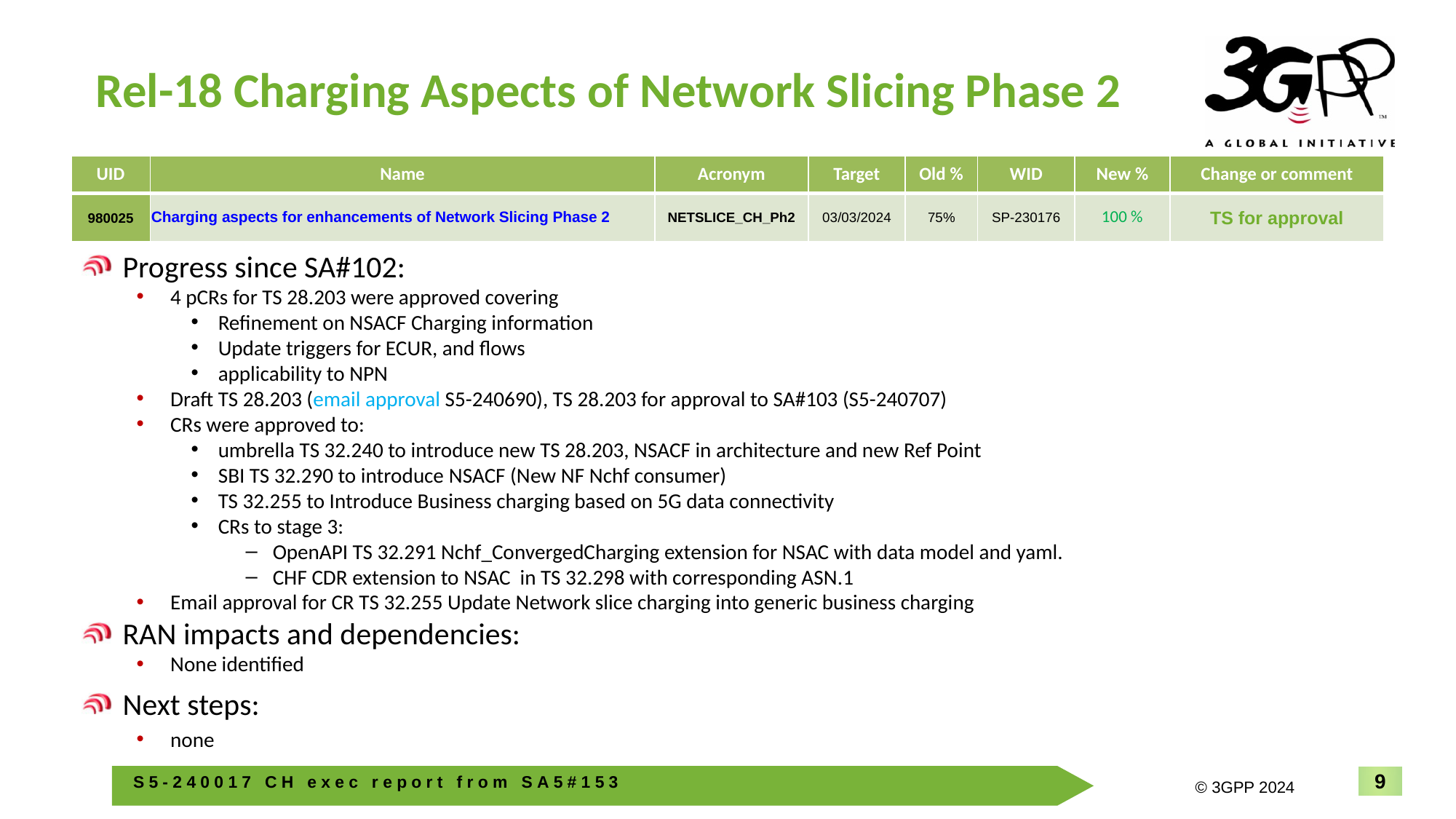

# Rel-18 Charging Aspects of Network Slicing Phase 2
| UID | Name | Acronym | Target | Old % | WID | New % | Change or comment |
| --- | --- | --- | --- | --- | --- | --- | --- |
| 980025 | Charging aspects for enhancements of Network Slicing Phase 2 | NETSLICE\_CH\_Ph2 | 03/03/2024 | 75% | SP-230176 | 100 % | TS for approval |
Progress since SA#102:
4 pCRs for TS 28.203 were approved covering
Refinement on NSACF Charging information
Update triggers for ECUR, and flows
applicability to NPN
Draft TS 28.203 (email approval S5-240690), TS 28.203 for approval to SA#103 (S5-240707)
CRs were approved to:
umbrella TS 32.240 to introduce new TS 28.203, NSACF in architecture and new Ref Point
SBI TS 32.290 to introduce NSACF (New NF Nchf consumer)
TS 32.255 to Introduce Business charging based on 5G data connectivity
CRs to stage 3:
OpenAPI TS 32.291 Nchf_ConvergedCharging extension for NSAC with data model and yaml.
CHF CDR extension to NSAC  in TS 32.298 with corresponding ASN.1
Email approval for CR TS 32.255 Update Network slice charging into generic business charging
RAN impacts and dependencies:
None identified
Next steps:
none